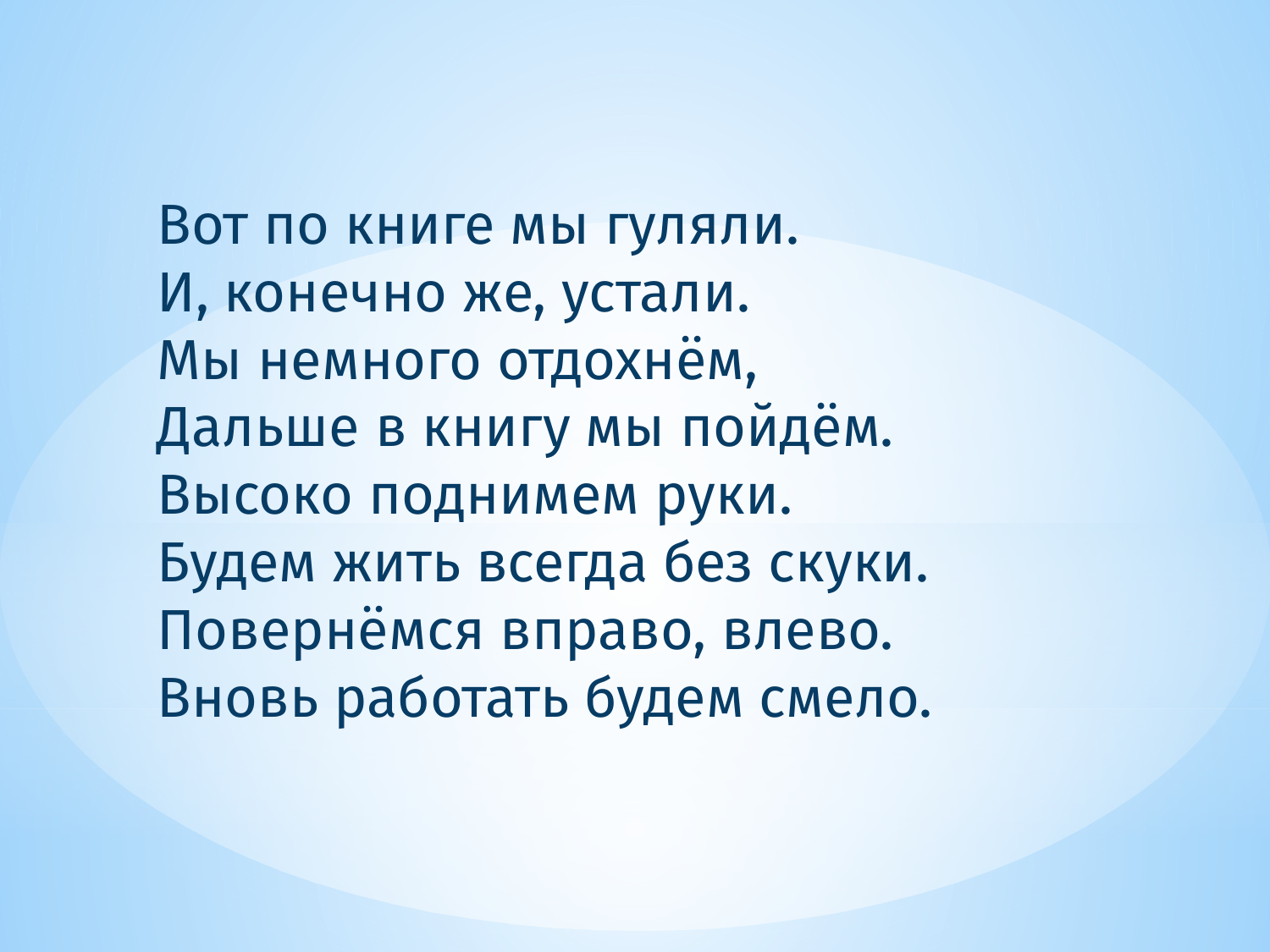

Вот по книге мы гуляли.
И, конечно же, устали.
Мы немного отдохнём,
Дальше в книгу мы пойдём.
Высоко поднимем руки.
Будем жить всегда без скуки.
Повернёмся вправо, влево.
Вновь работать будем смело.